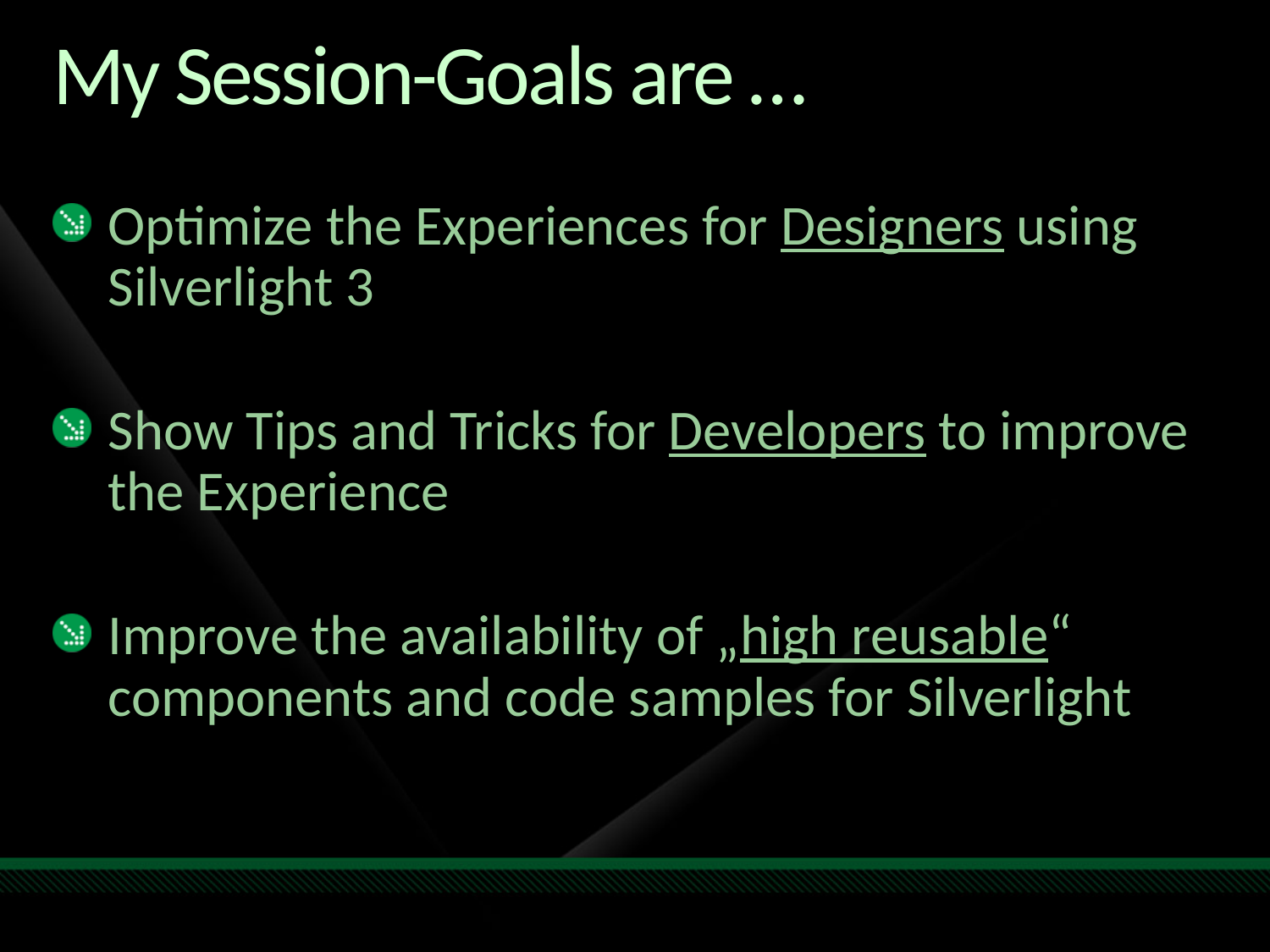

# My Session-Goals are …
Optimize the Experiences for Designers using Silverlight 3

Show Tips and Tricks for Developers to improve the Experience

Improve the availability of „high reusable“ components and code samples for Silverlight